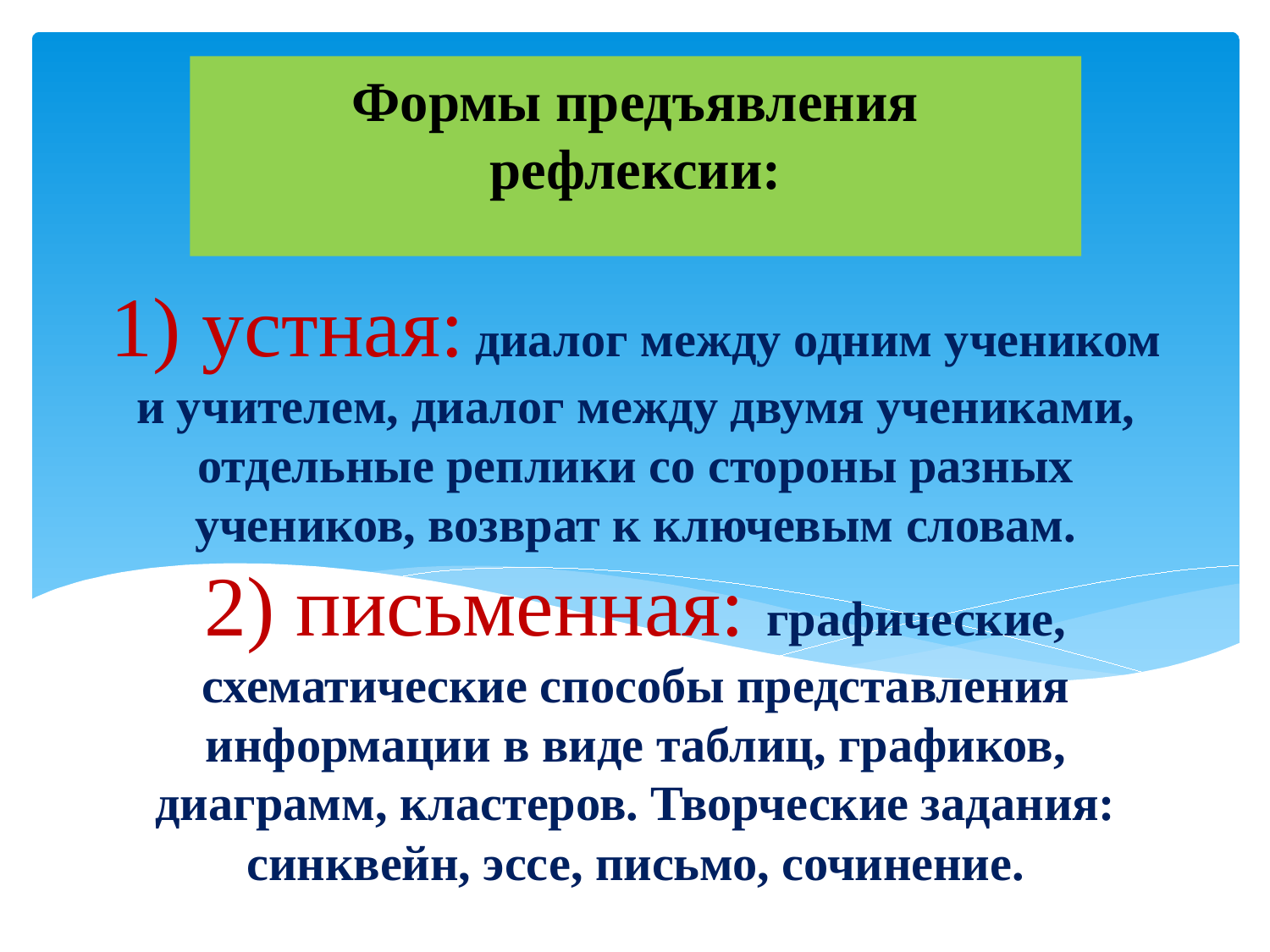

Формы предъявления рефлексии:

# 1) устная: диалог между одним учеником и учителем, диалог между двумя учениками, отдельные реплики со стороны разных учеников, возврат к ключевым словам. 2) письменная: графические, схематические способы представления информации в виде таблиц, графиков, диаграмм, кластеров. Творческие задания: синквейн, эссе, письмо, сочинение. Графические, схематические способы представления информации в виде таблиц, графиков, диаграмм, кластеров. Творческие задания: синквейн, эссе, письмо, сочинение.